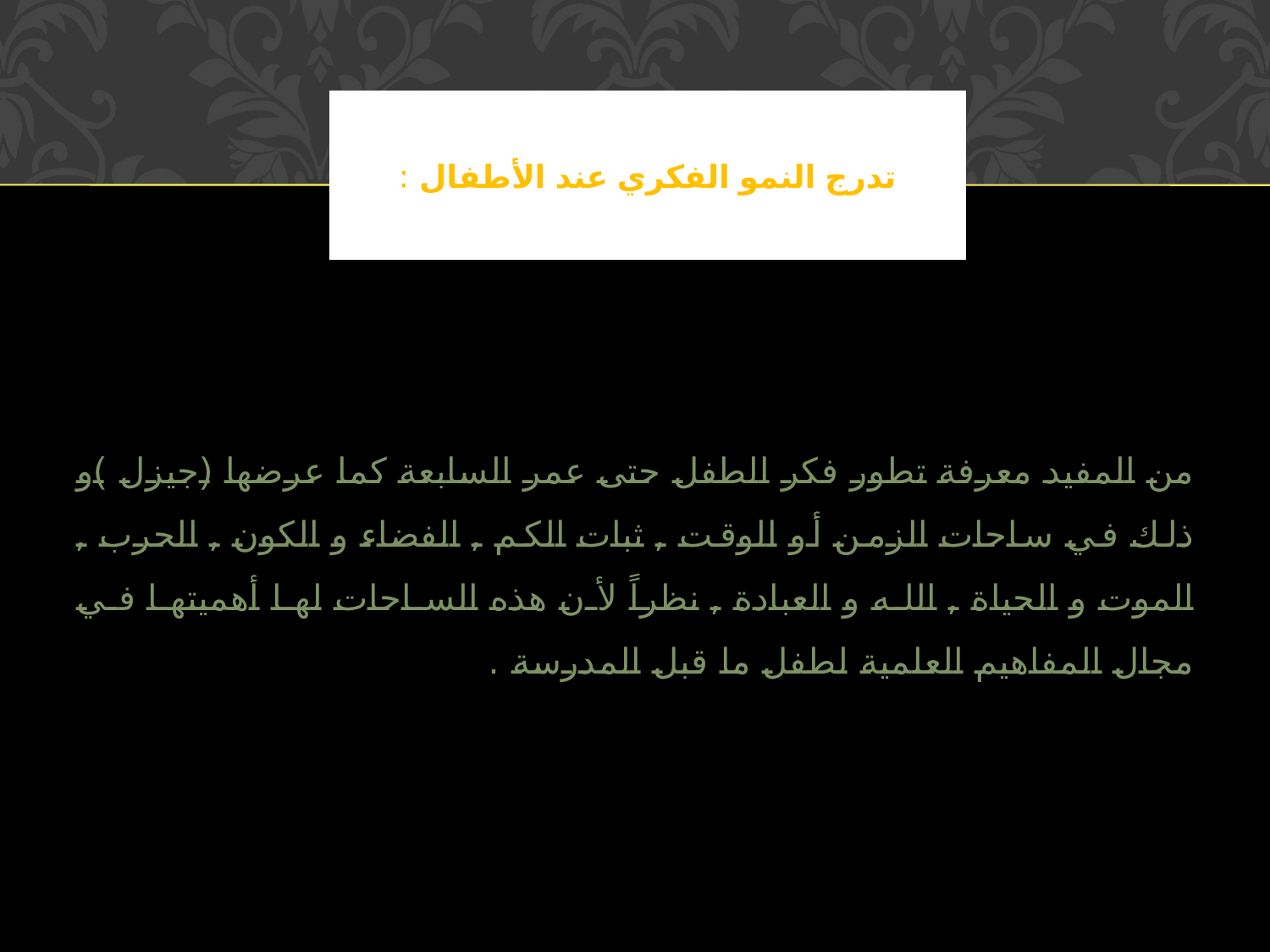

# تدرج النمو الفكري عند الأطفال :
من المفيد معرفة تطور فكر الطفل حتى عمر السابعة كما عرضها (جيزل )و ذلك في ساحات الزمن أو الوقت , ثبات الكم , الفضاء و الكون , الحرب , الموت و الحياة , الله و العبادة , نظراً لأن هذه الساحات لها أهميتها في مجال المفاهيم العلمية لطفل ما قبل المدرسة .